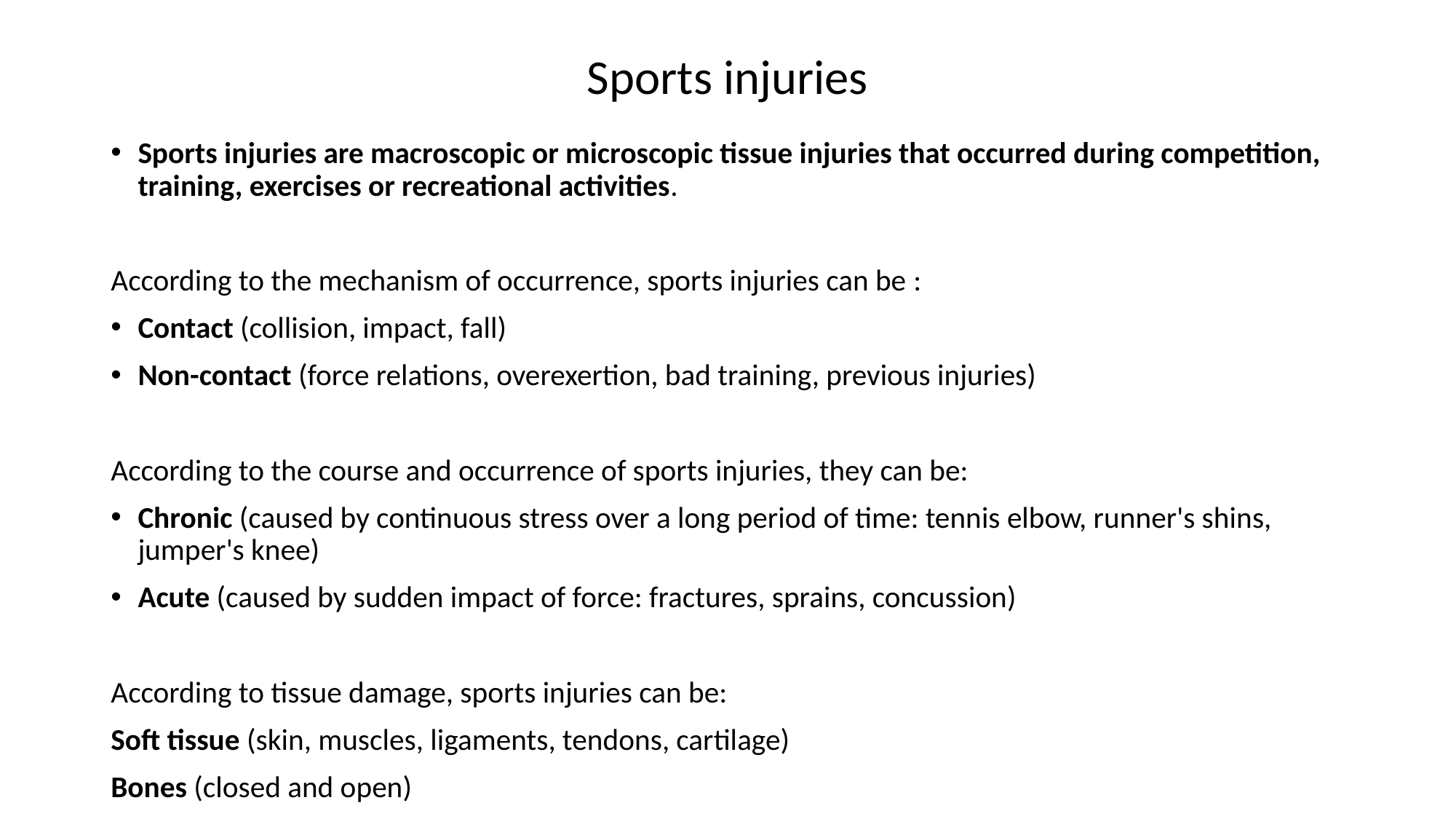

# Sports injuries
Sports injuries are macroscopic or microscopic tissue injuries that occurred during competition, training, exercises or recreational activities.

According to the mechanism of occurrence, sports injuries can be :
Contact (collision, impact, fall)
Non-contact (force relations, overexertion, bad training, previous injuries)

According to the course and occurrence of sports injuries, they can be:
Chronic (caused by continuous stress over a long period of time: tennis elbow, runner's shins, jumper's knee)
Acute (caused by sudden impact of force: fractures, sprains, concussion)

According to tissue damage, sports injuries can be:
Soft tissue (skin, muscles, ligaments, tendons, cartilage)
Bones (closed and open)